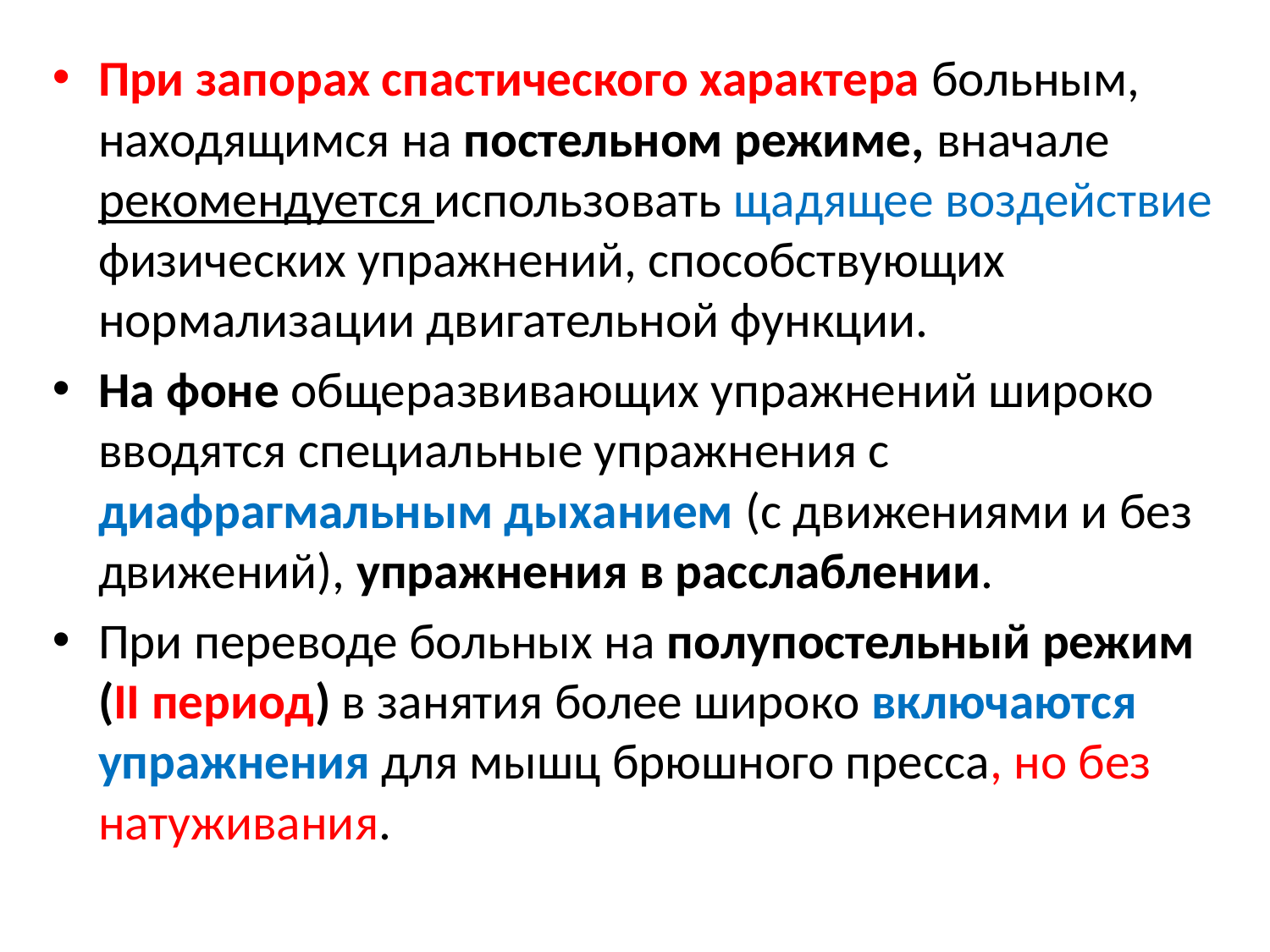

При запорах спастического характера больным, находящимся на постельном режиме, вначале рекомендуется использовать щадящее воздействие физических упражнений, способствующих нормализации двигательной функции.
На фоне общеразвивающих упражнений широко вводятся специальные упражнения с диафрагмальным дыханием (с движениями и без движений), упражнения в расслаблении.
При переводе больных на полупостельный режим (II период) в занятия более широко включаются упражнения для мышц брюшного пресса, но без натуживания.